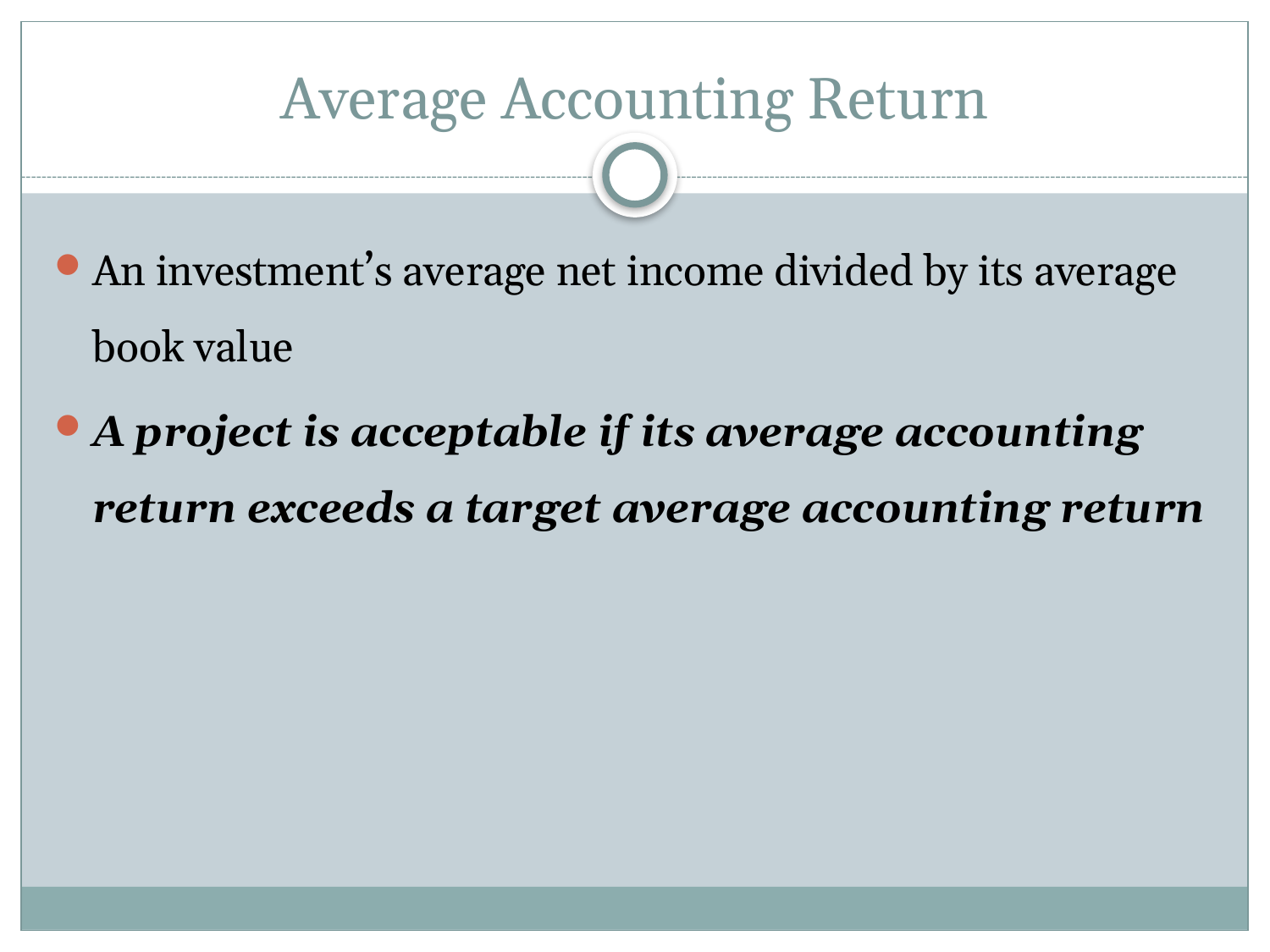

# Average Accounting Return
An investment’s average net income divided by its average book value
A project is acceptable if its average accounting return exceeds a target average accounting return